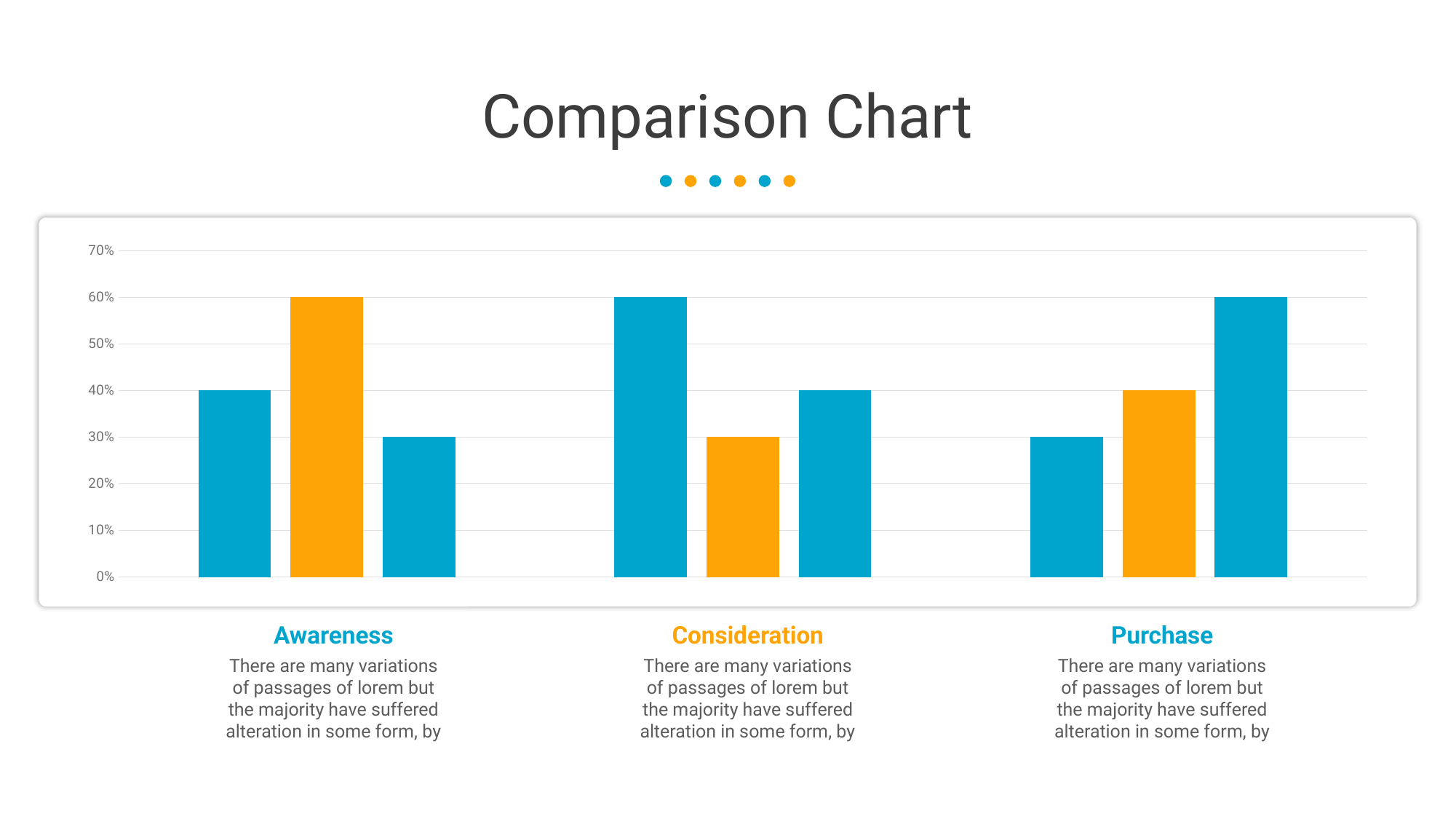

# Comparison Chart

### Chart

| Category | Series 1 | Series 2 | Series 3 |
|---|---|---|---|
| Awareness | 0.4 | 0.6 | 0.3 |
| Consideration | 0.6 | 0.3 | 0.4 |
| Purchase | 0.3 | 0.4 | 0.6 |
Awareness
There are many variations of passages of lorem but the majority have suffered alteration in some form, by
Consideration
There are many variations of passages of lorem but the majority have suffered alteration in some form, by
Purchase
There are many variations of passages of lorem but the majority have suffered alteration in some form, by